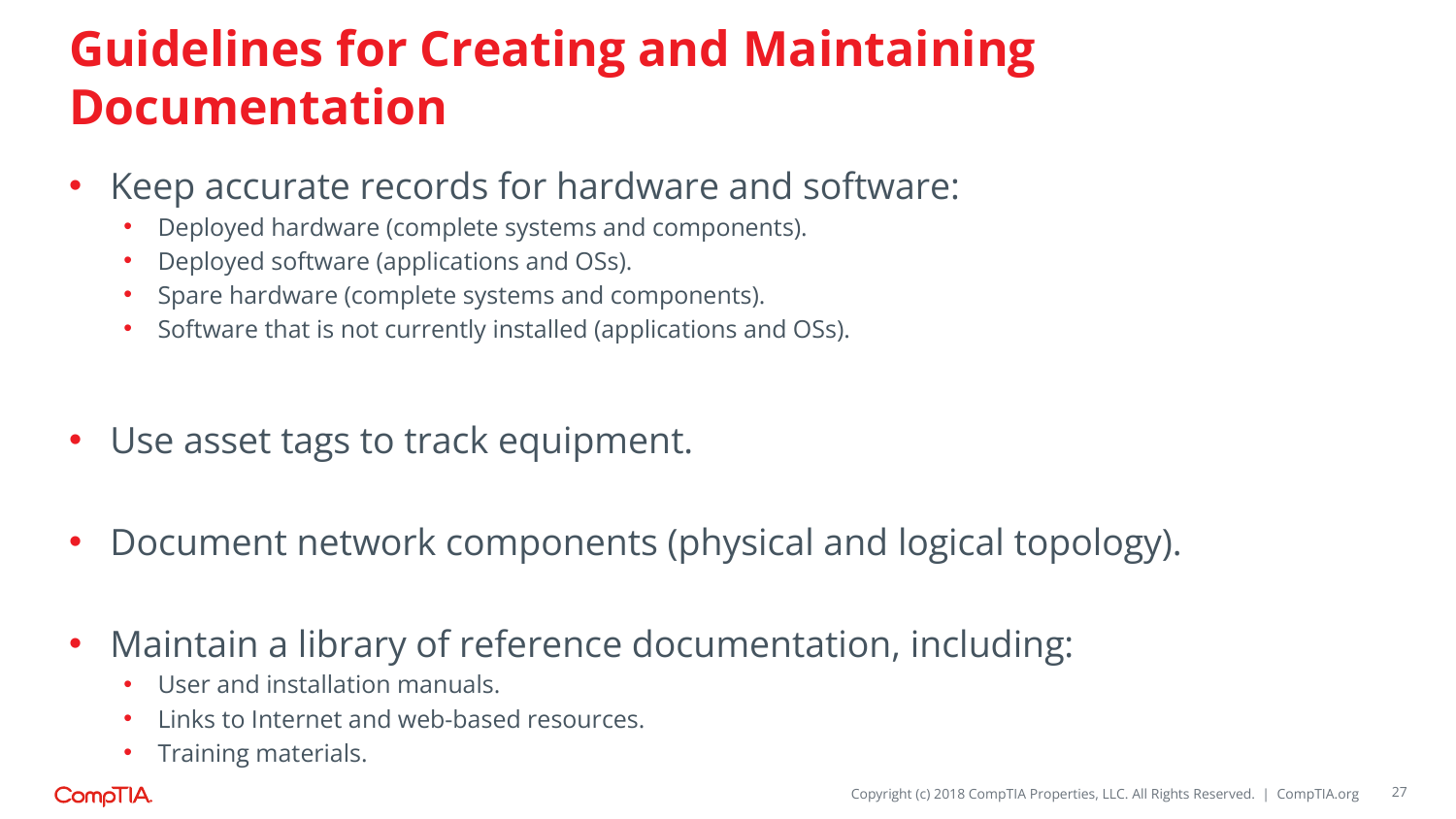

# Guidelines for Creating and Maintaining Documentation
Keep accurate records for hardware and software:
Deployed hardware (complete systems and components).
Deployed software (applications and OSs).
Spare hardware (complete systems and components).
Software that is not currently installed (applications and OSs).

Use asset tags to track equipment.

Document network components (physical and logical topology).

Maintain a library of reference documentation, including:
User and installation manuals.
Links to Internet and web-based resources.
Training materials.
27